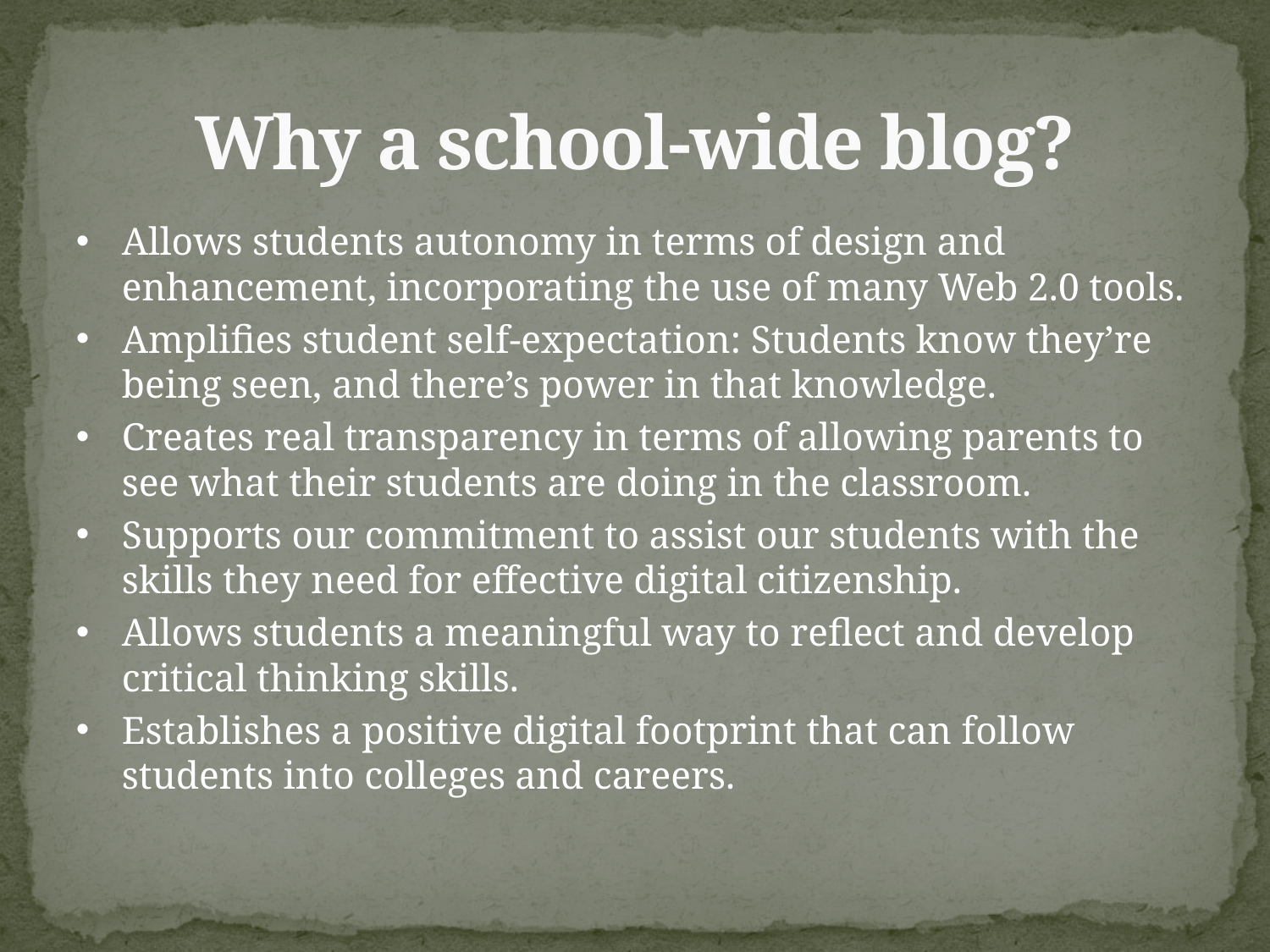

# Why a school-wide blog?
Allows students autonomy in terms of design and enhancement, incorporating the use of many Web 2.0 tools.
Amplifies student self-expectation: Students know they’re being seen, and there’s power in that knowledge.
Creates real transparency in terms of allowing parents to see what their students are doing in the classroom.
Supports our commitment to assist our students with the skills they need for effective digital citizenship.
Allows students a meaningful way to reflect and develop critical thinking skills.
Establishes a positive digital footprint that can follow students into colleges and careers.